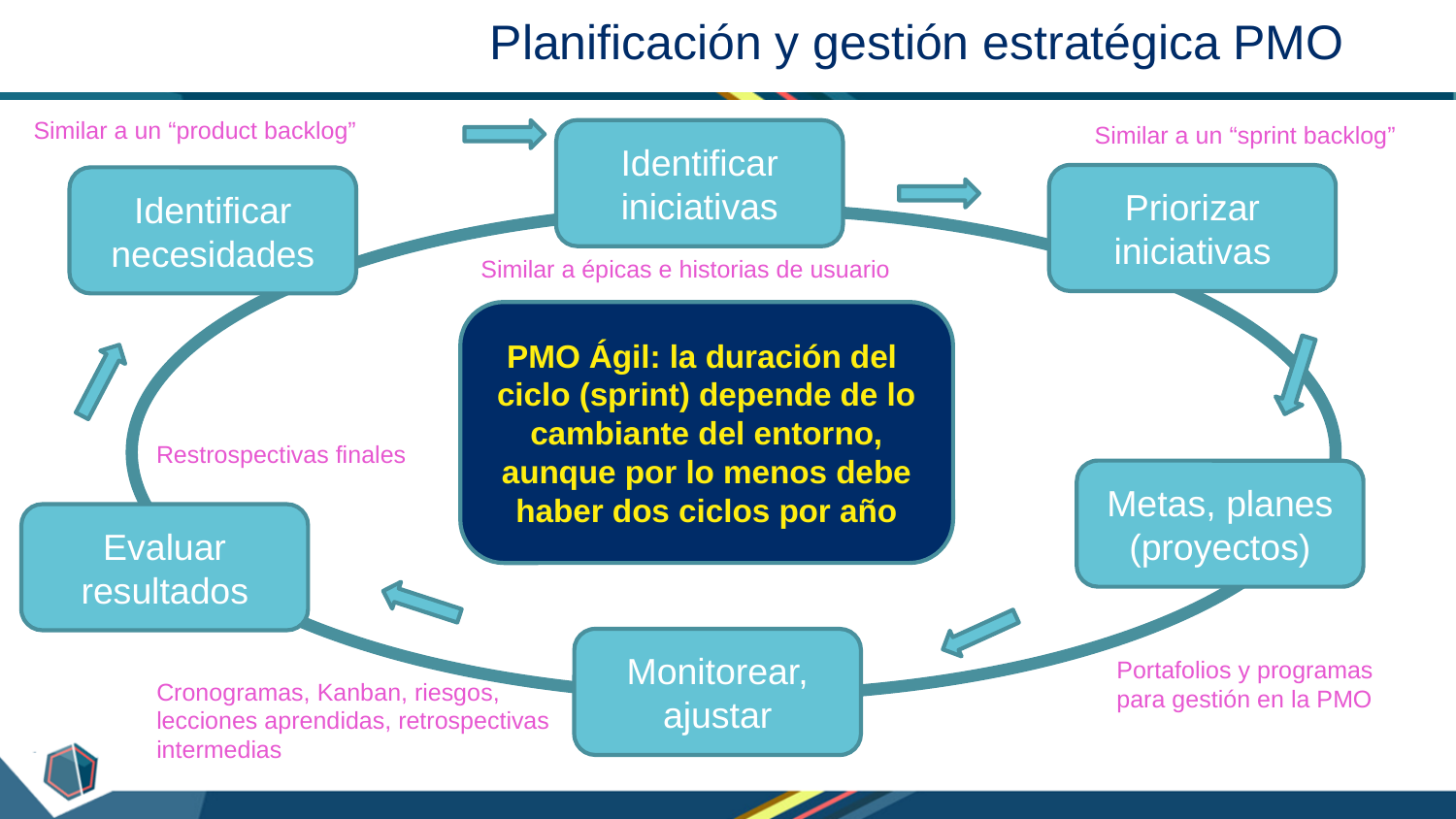

Planificación y gestión estratégica PMO
Similar a un “product backlog”
Similar a un “sprint backlog”
Similar a épicas e historias de usuario
Restrospectivas finales
Portafolios y programas para gestión en la PMO
Cronogramas, Kanban, riesgos,
lecciones aprendidas, retrospectivas intermedias

Identificar iniciativas
Priorizar iniciativas

Identificar necesidades

PMO Ágil: la duración del
ciclo (sprint) depende de lo cambiante del entorno, aunque por lo menos debe haber dos ciclos por año

Metas, planes (proyectos)
Evaluar resultados

Monitorear, ajustar